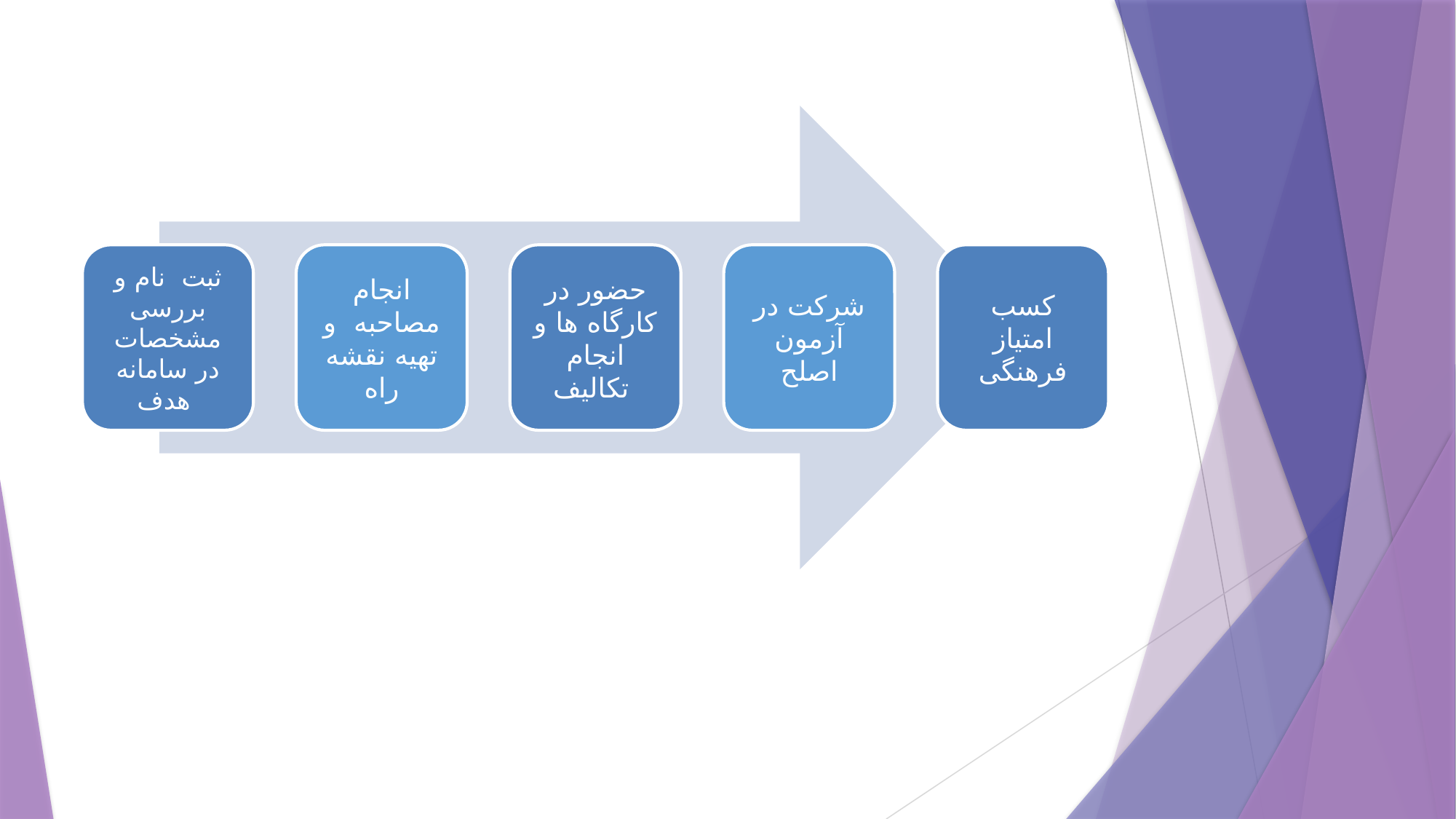

ثبت  نام و بررسی مشخصات در سامانه هدف
انجام مصاحبه  و تهیه نقشه راه
حضور در کارگاه ها و انجام تکالیف
کسب امتیاز فرهنگی
شرکت در آزمون اصلح